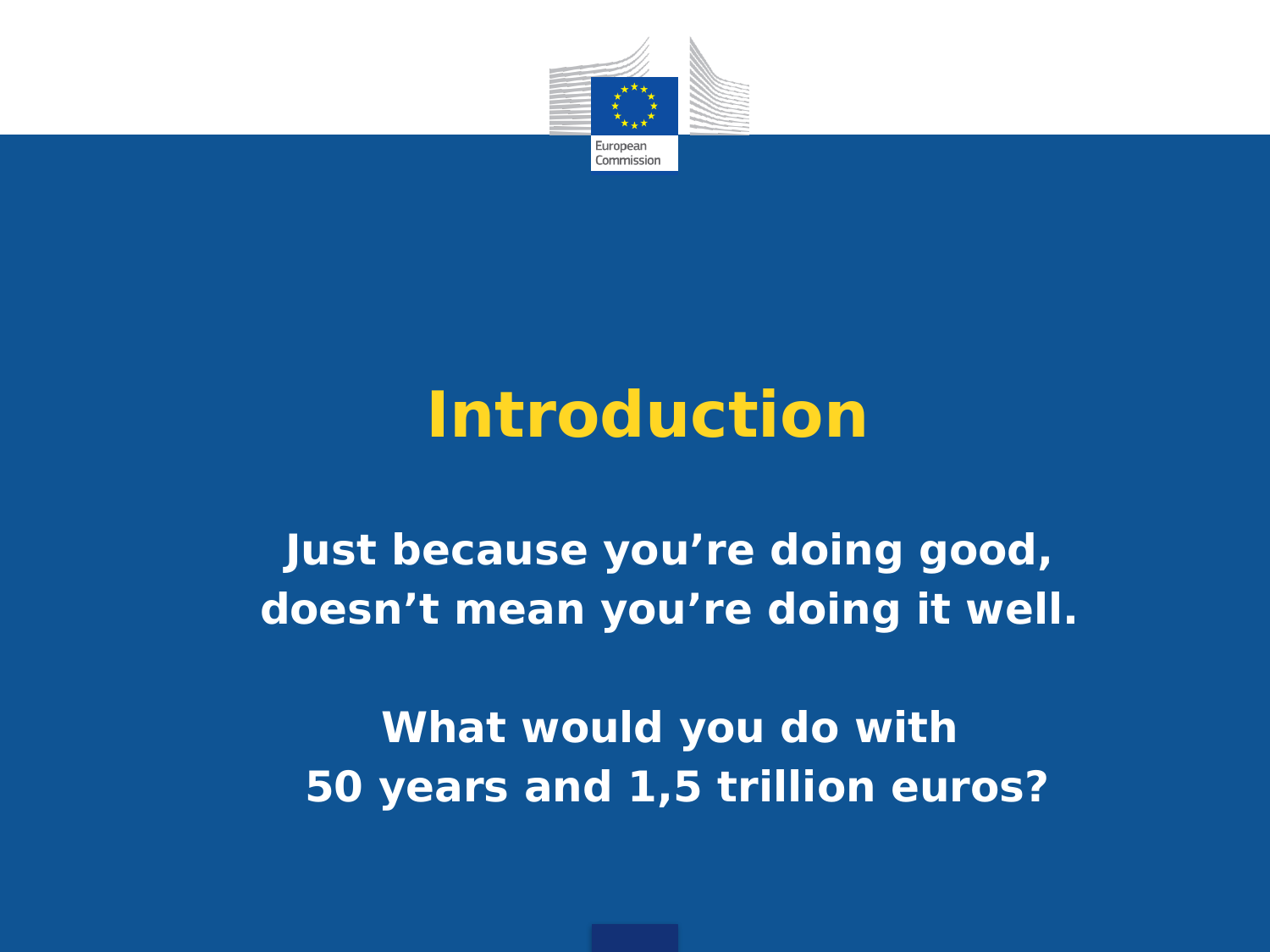

# Introduction
Just because you’re doing good,
doesn’t mean you’re doing it well.

What would you do with
50 years and 1,5 trillion euros?